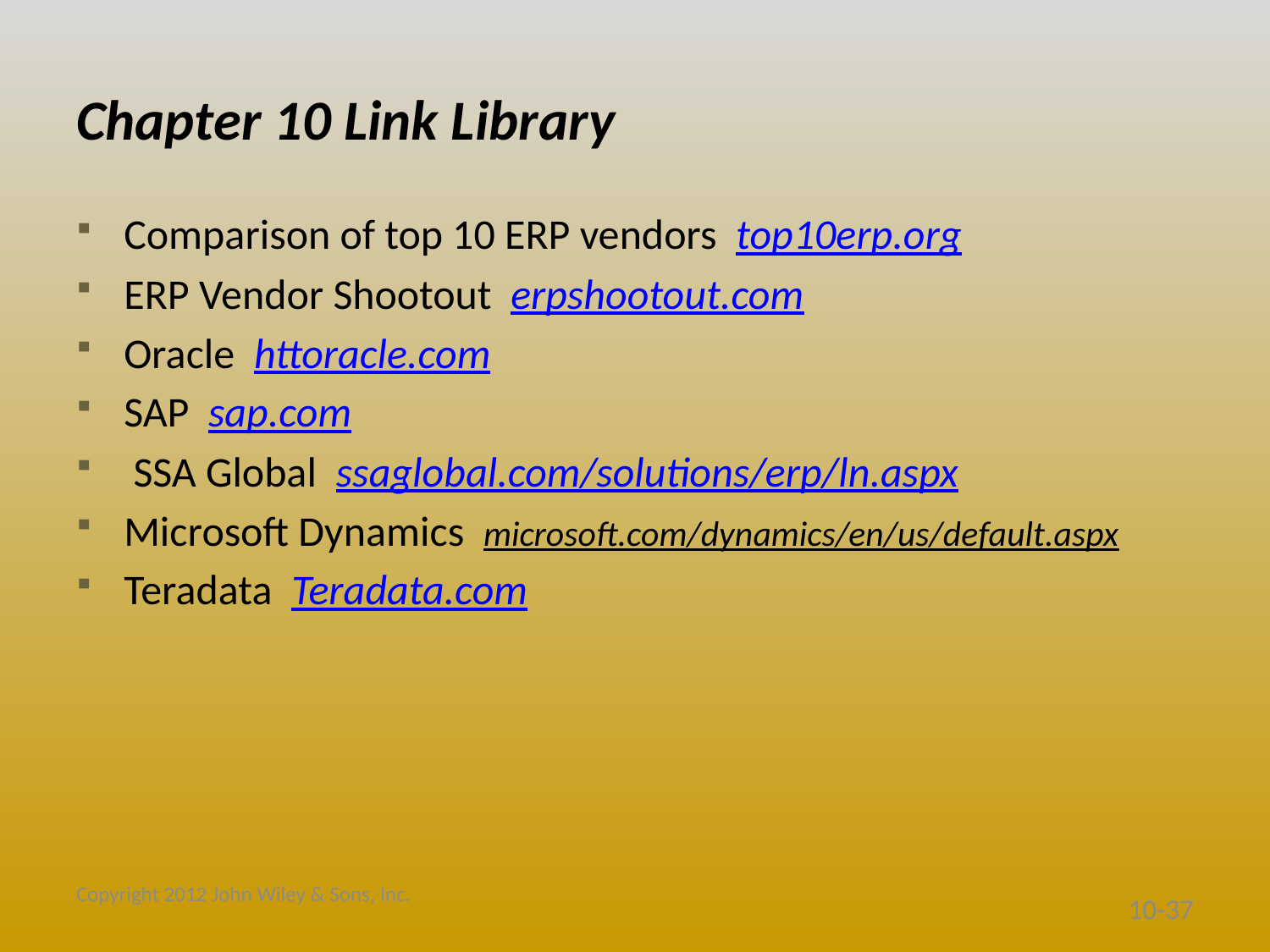

# Chapter 10 Link Library
Comparison of top 10 ERP vendors  top10erp.org
ERP Vendor Shootout  erpshootout.com
Oracle  httoracle.com
SAP  sap.com
 SSA Global  ssaglobal.com/solutions/erp/ln.aspx
Microsoft Dynamics  microsoft.com/dynamics/en/us/default.aspx
Teradata  Teradata.com

Copyright 2012 John Wiley & Sons, Inc.
10-37